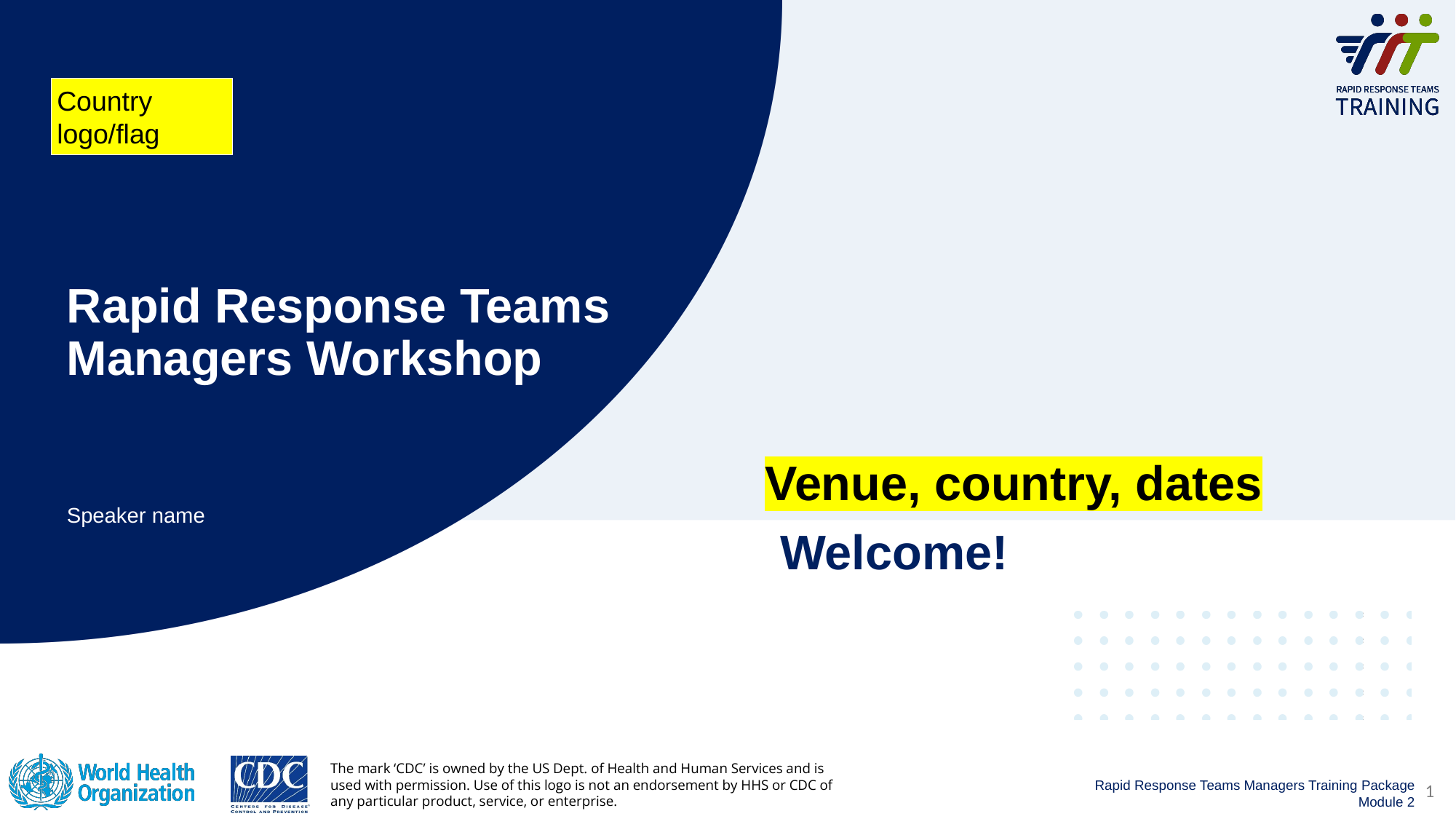

Country logo/flag
# Rapid Response Teams  Managers Workshop
Venue, country, dates
Speaker name
Welcome!
1